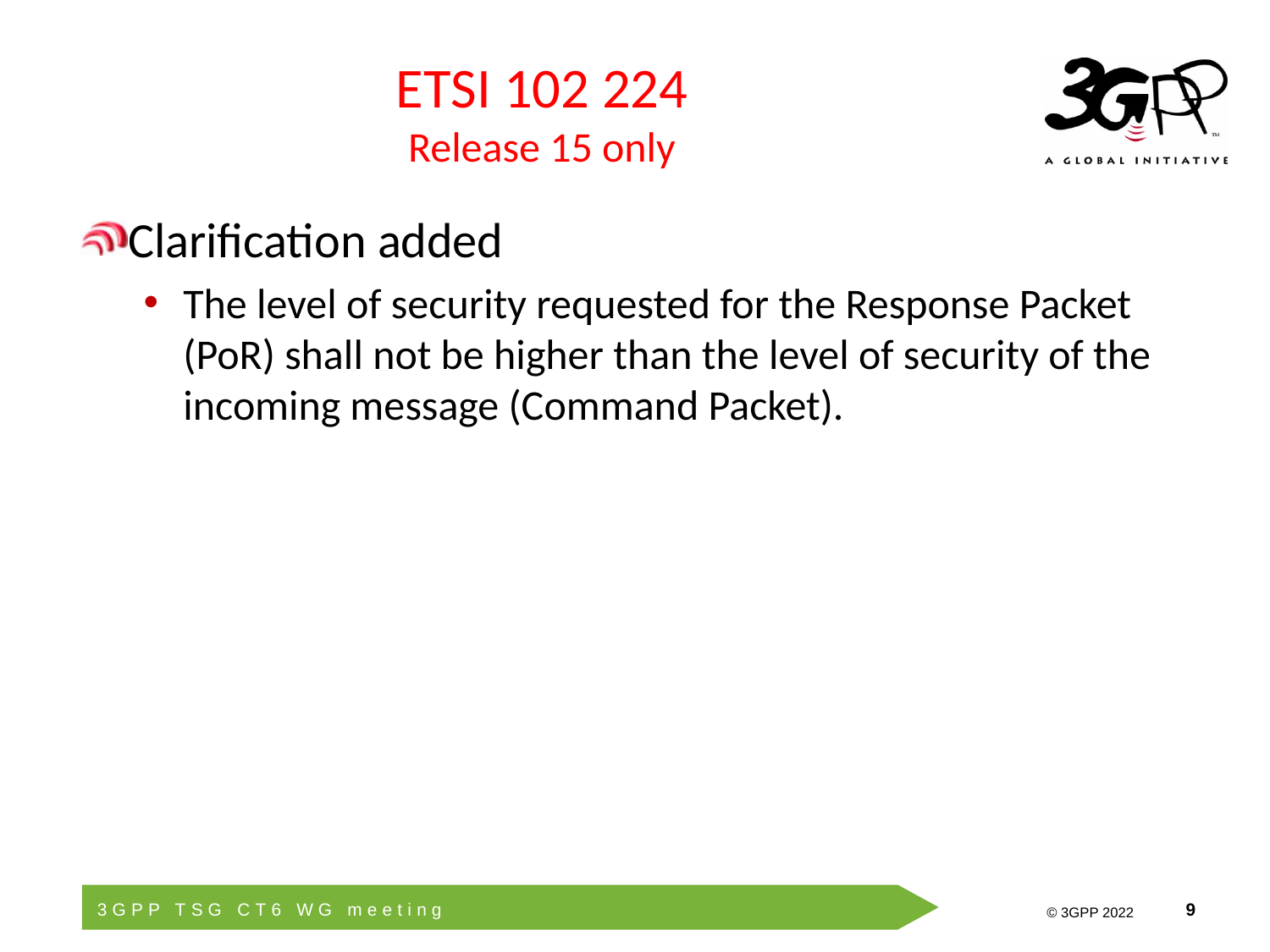

# ETSI 102 224 Release 15 only
Clarification added
The level of security requested for the Response Packet (PoR) shall not be higher than the level of security of the incoming message (Command Packet).